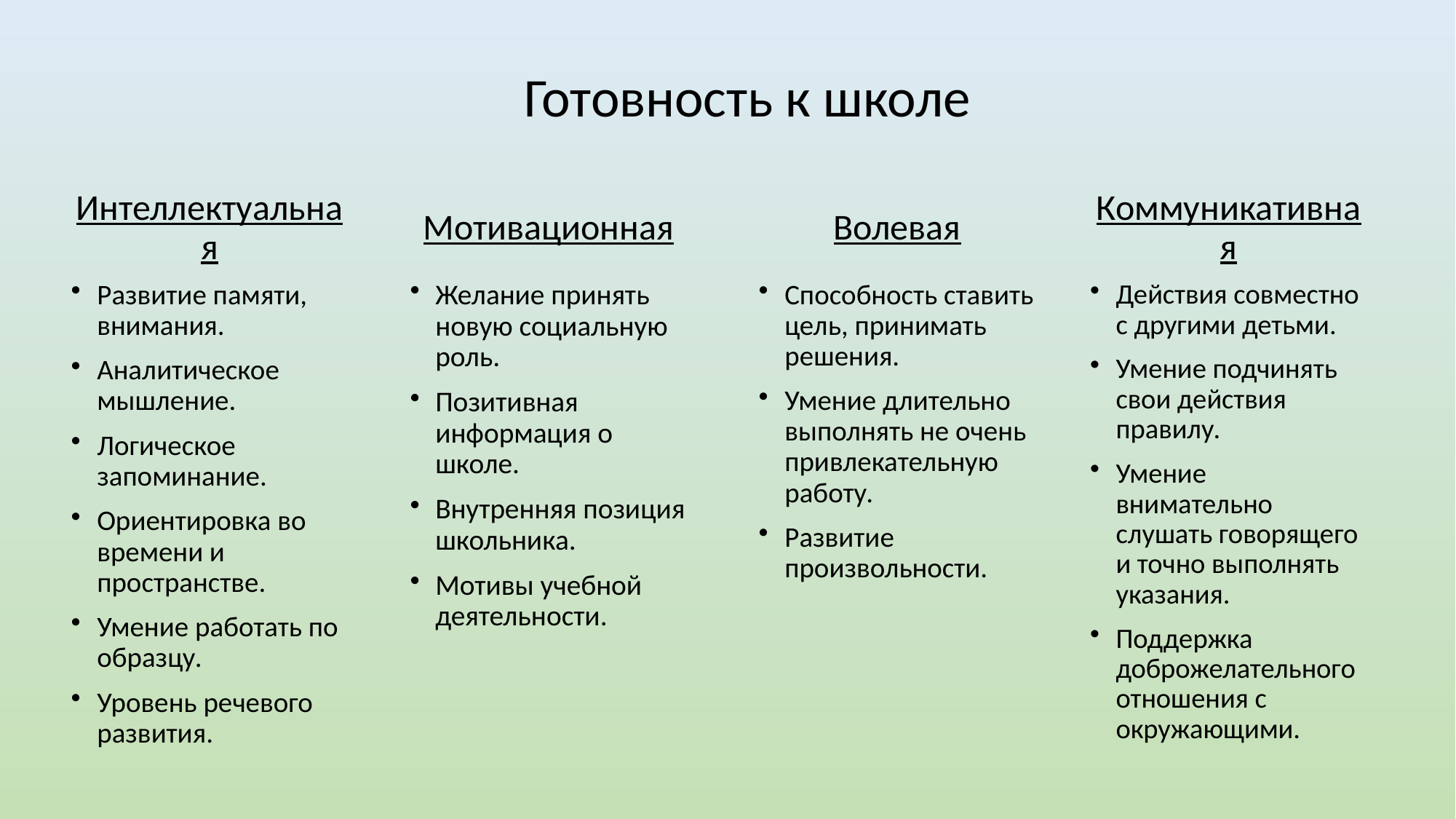

Готовность к школе
# Интеллектуальная
Мотивационная
Волевая
Коммуникативная
Развитие памяти, внимания.
Аналитическое мышление.
Логическое запоминание.
Ориентировка во времени и пространстве.
Умение работать по образцу.
Уровень речевого развития.

Желание принять новую социальную роль.
Позитивная информация о школе.
Внутренняя позиция школьника.
Мотивы учебной деятельности.

Способность ставить цель, принимать решения.
Умение длительно выполнять не очень привлекательную работу.
Развитие произвольности.

Действия совместно с другими детьми.
Умение подчинять свои действия правилу.
Умение внимательно слушать говорящего и точно выполнять указания.
Поддержка доброжелательного отношения с окружающими.